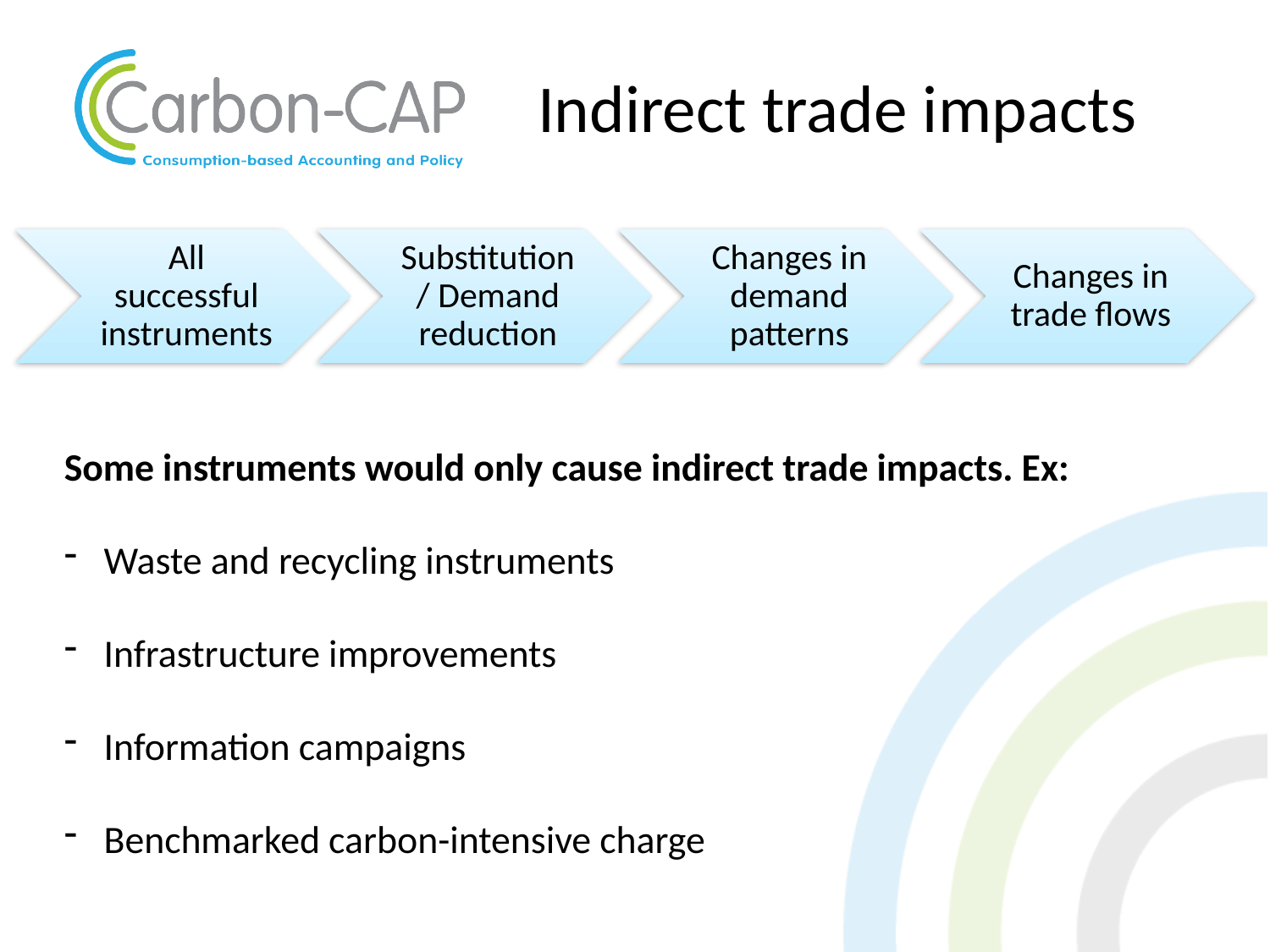

# Indirect trade impacts
All successful instruments
Substitution/ Demand reduction
Changes in demand patterns
Changes in trade flows
Some instruments would only cause indirect trade impacts. Ex:

Waste and recycling instruments

Infrastructure improvements

Information campaigns

Benchmarked carbon-intensive charge